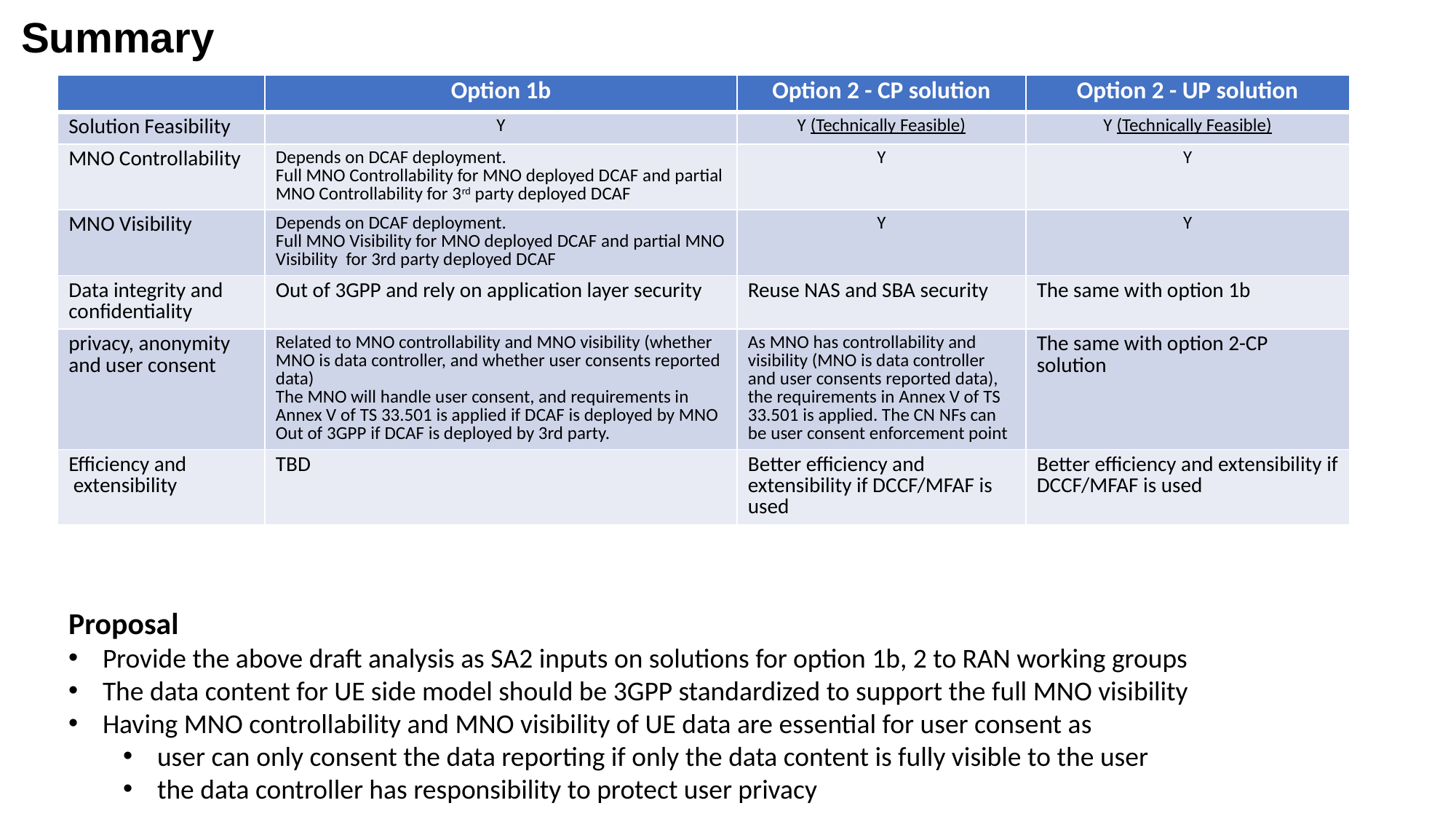

Summary
|  | Option 1b | Option 2 - CP solution | Option 2 - UP solution |
| --- | --- | --- | --- |
| Solution Feasibility | Y | Y (Technically Feasible) | Y (Technically Feasible) |
| MNO Controllability | Depends on DCAF deployment. Full MNO Controllability for MNO deployed DCAF and partial MNO Controllability for 3rd party deployed DCAF | Y | Y |
| MNO Visibility | Depends on DCAF deployment. Full MNO Visibility for MNO deployed DCAF and partial MNO Visibility for 3rd party deployed DCAF | Y | Y |
| Data integrity and confidentiality | Out of 3GPP and rely on application layer security | Reuse NAS and SBA security | The same with option 1b |
| privacy, anonymity and user consent | Related to MNO controllability and MNO visibility (whether MNO is data controller, and whether user consents reported data) The MNO will handle user consent, and requirements in Annex V of TS 33.501 is applied if DCAF is deployed by MNO Out of 3GPP if DCAF is deployed by 3rd party. | As MNO has controllability and visibility (MNO is data controller and user consents reported data), the requirements in Annex V of TS 33.501 is applied. The CN NFs can be user consent enforcement point | The same with option 2-CP solution |
| Efficiency and extensibility | TBD | Better efficiency and extensibility if DCCF/MFAF is used | Better efficiency and extensibility if DCCF/MFAF is used |
Proposal
Provide the above draft analysis as SA2 inputs on solutions for option 1b, 2 to RAN working groups
The data content for UE side model should be 3GPP standardized to support the full MNO visibility
Having MNO controllability and MNO visibility of UE data are essential for user consent as
user can only consent the data reporting if only the data content is fully visible to the user
the data controller has responsibility to protect user privacy